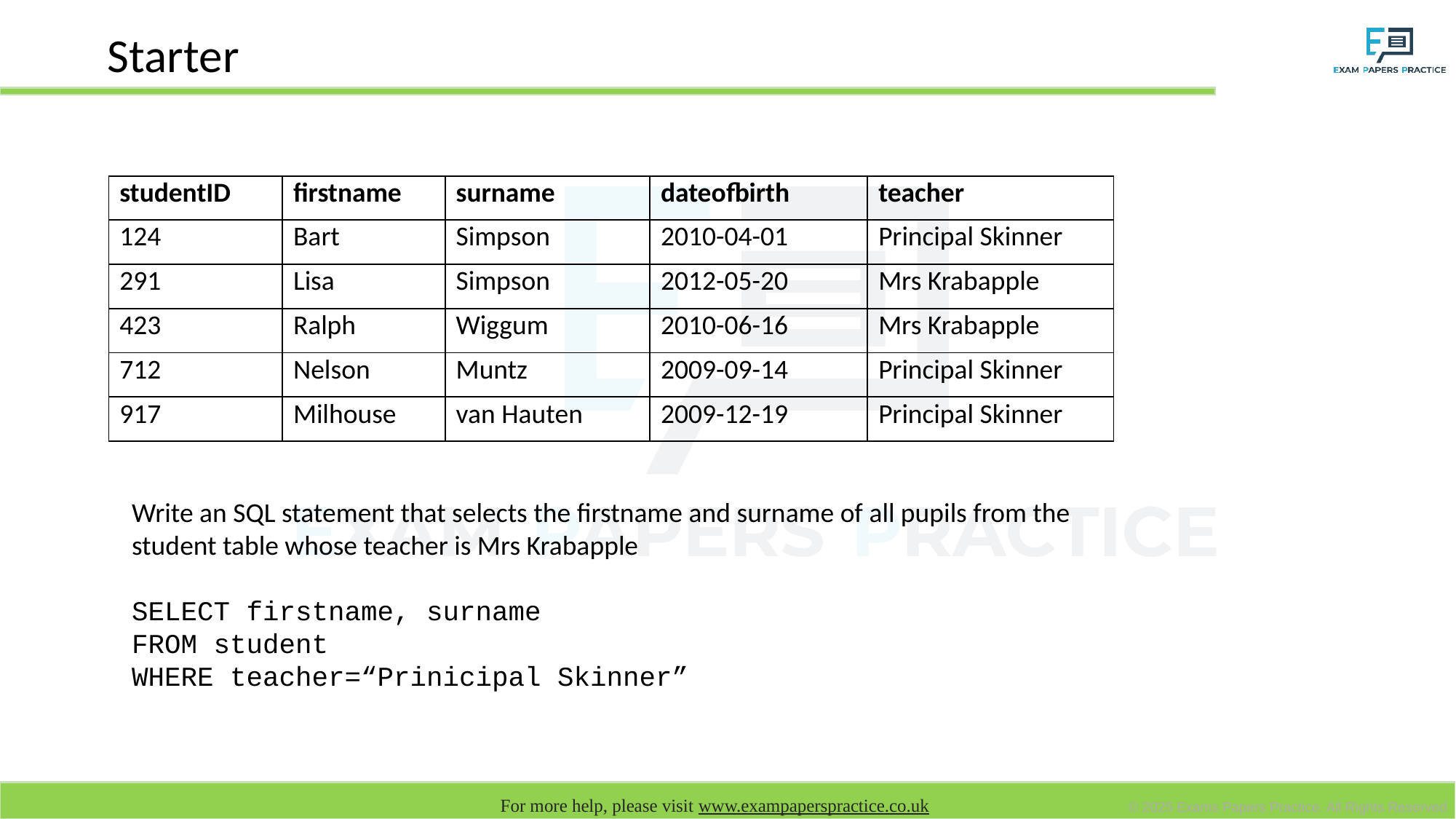

# Starter
| studentID | firstname | surname | dateofbirth | teacher |
| --- | --- | --- | --- | --- |
| 124 | Bart | Simpson | 2010-04-01 | Principal Skinner |
| 291 | Lisa | Simpson | 2012-05-20 | Mrs Krabapple |
| 423 | Ralph | Wiggum | 2010-06-16 | Mrs Krabapple |
| 712 | Nelson | Muntz | 2009-09-14 | Principal Skinner |
| 917 | Milhouse | van Hauten | 2009-12-19 | Principal Skinner |
Write an SQL statement that selects the firstname and surname of all pupils from the student table whose teacher is Mrs Krabapple

SELECT firstname, surname
FROM student
WHERE teacher=“Prinicipal Skinner”